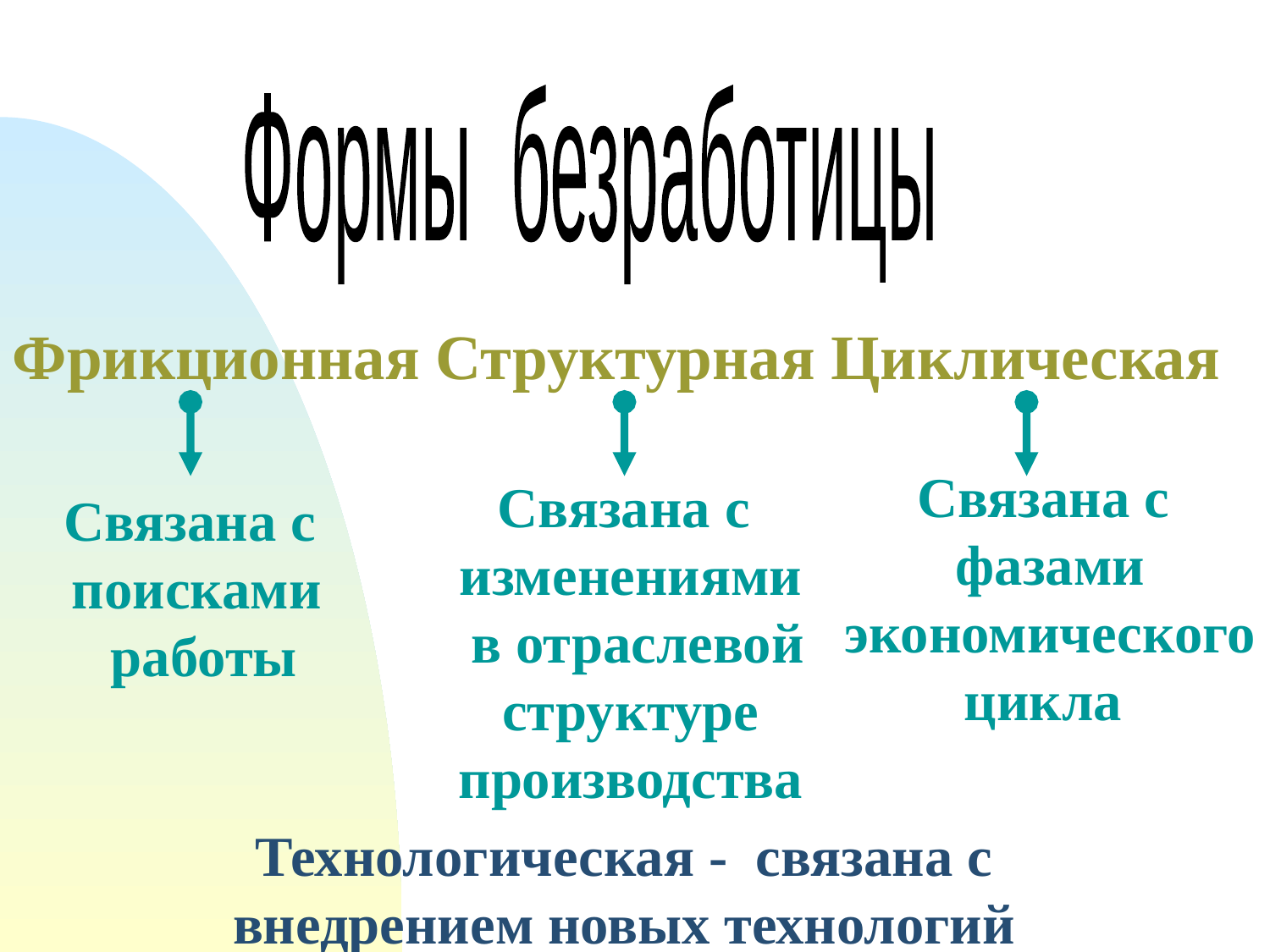

Формы  безработицы
Фрикционная Структурная Циклическая

Связана с
 фазами
 экономического
цикла
Связана с
изменениями
 в отраслевой
 структуре
производства
Связана с
поисками
 работы
Технологическая -  связана с внедрением новых технологий